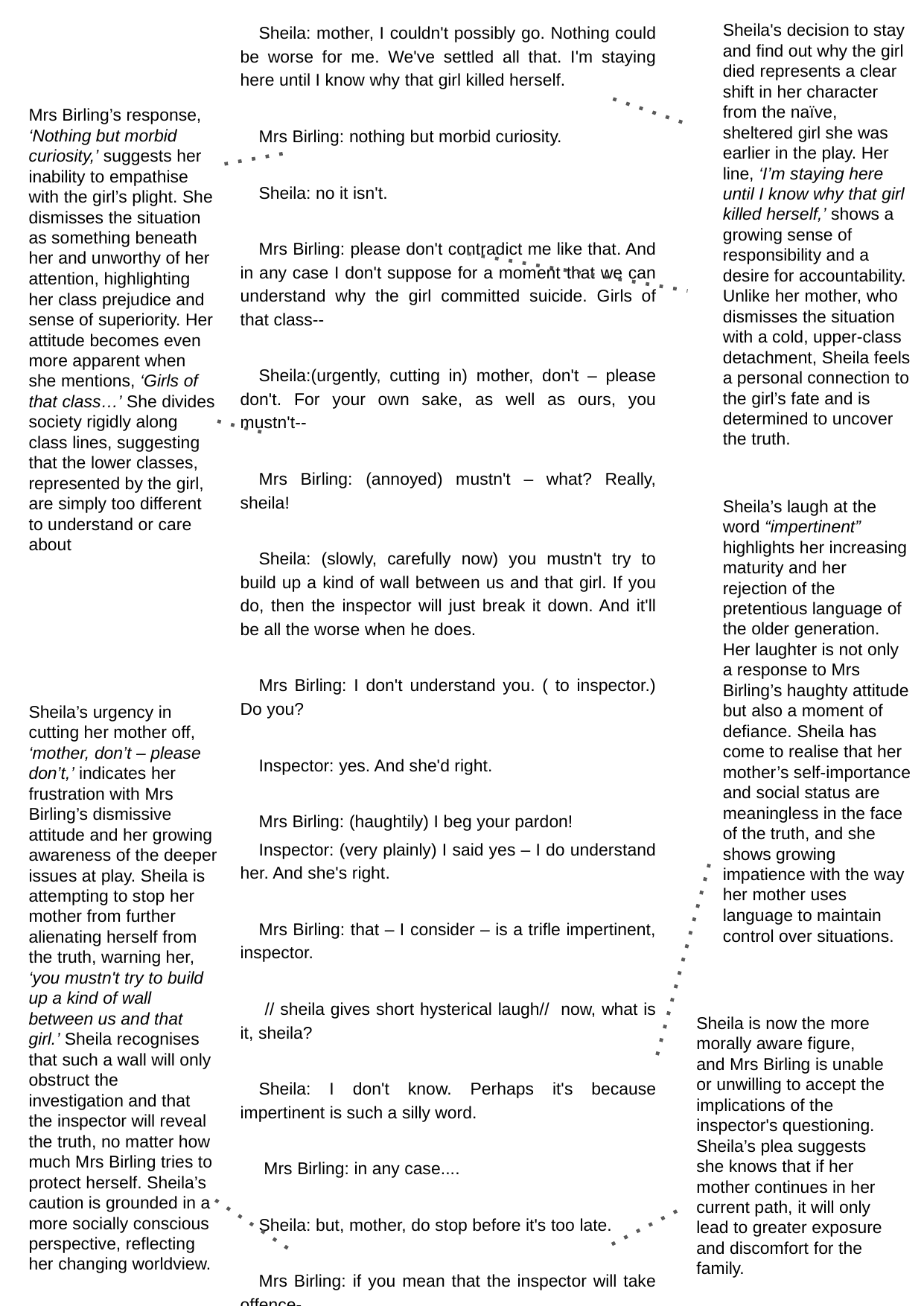

Sheila: mother, I couldn't possibly go. Nothing could be worse for me. We've settled all that. I'm staying here until I know why that girl killed herself.

Mrs Birling: nothing but morbid curiosity.

Sheila: no it isn't.

Mrs Birling: please don't contradict me like that. And in any case I don't suppose for a moment that we can understand why the girl committed suicide. Girls of that class--

Sheila:(urgently, cutting in) mother, don't – please don't. For your own sake, as well as ours, you mustn't--

Mrs Birling: (annoyed) mustn't – what? Really, sheila!

Sheila: (slowly, carefully now) you mustn't try to build up a kind of wall between us and that girl. If you do, then the inspector will just break it down. And it'll be all the worse when he does.

Mrs Birling: I don't understand you. ( to inspector.) Do you?

Inspector: yes. And she'd right.

Mrs Birling: (haughtily) I beg your pardon!
Inspector: (very plainly) I said yes – I do understand her. And she's right.

Mrs Birling: that – I consider – is a trifle impertinent, inspector.

 // sheila gives short hysterical laugh//  now, what is it, sheila?

Sheila: I don't know. Perhaps it's because impertinent is such a silly word.

 Mrs Birling: in any case....

Sheila: but, mother, do stop before it's too late.

Mrs Birling: if you mean that the inspector will take offence-
Sheila's decision to stay and find out why the girl died represents a clear shift in her character from the naïve, sheltered girl she was earlier in the play. Her line, ‘I’m staying here until I know why that girl killed herself,’ shows a growing sense of responsibility and a desire for accountability. Unlike her mother, who dismisses the situation with a cold, upper-class detachment, Sheila feels a personal connection to the girl’s fate and is determined to uncover the truth.
Mrs Birling’s response, ‘Nothing but morbid curiosity,’ suggests her inability to empathise with the girl’s plight. She dismisses the situation as something beneath her and unworthy of her attention, highlighting her class prejudice and sense of superiority. Her attitude becomes even more apparent when she mentions, ‘Girls of that class…’ She divides society rigidly along class lines, suggesting that the lower classes, represented by the girl, are simply too different to understand or care about
Sheila’s laugh at the word “impertinent” highlights her increasing maturity and her rejection of the pretentious language of the older generation. Her laughter is not only a response to Mrs Birling’s haughty attitude but also a moment of defiance. Sheila has come to realise that her mother’s self-importance and social status are meaningless in the face of the truth, and she shows growing impatience with the way her mother uses language to maintain control over situations.
Sheila’s urgency in cutting her mother off, ‘mother, don’t – please don’t,’ indicates her frustration with Mrs Birling’s dismissive attitude and her growing awareness of the deeper issues at play. Sheila is attempting to stop her mother from further alienating herself from the truth, warning her, ‘you mustn't try to build up a kind of wall between us and that girl.’ Sheila recognises that such a wall will only obstruct the investigation and that the inspector will reveal the truth, no matter how much Mrs Birling tries to protect herself. Sheila’s caution is grounded in a more socially conscious perspective, reflecting her changing worldview.
Sheila is now the more morally aware figure, and Mrs Birling is unable or unwilling to accept the implications of the inspector's questioning. Sheila’s plea suggests she knows that if her mother continues in her current path, it will only lead to greater exposure and discomfort for the family.